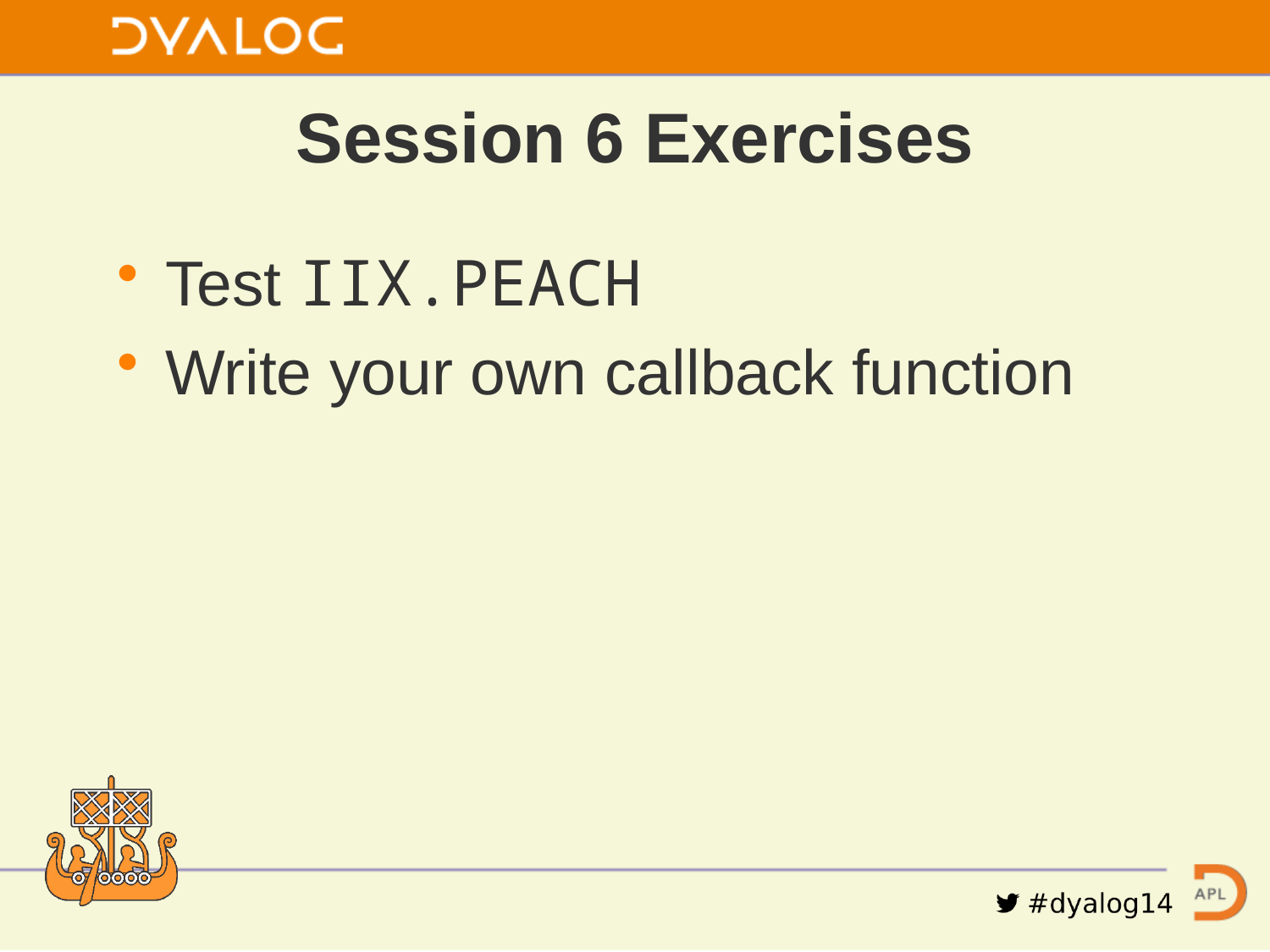

# Session 6 Exercises
Test IIX.PEACH
Write your own callback function